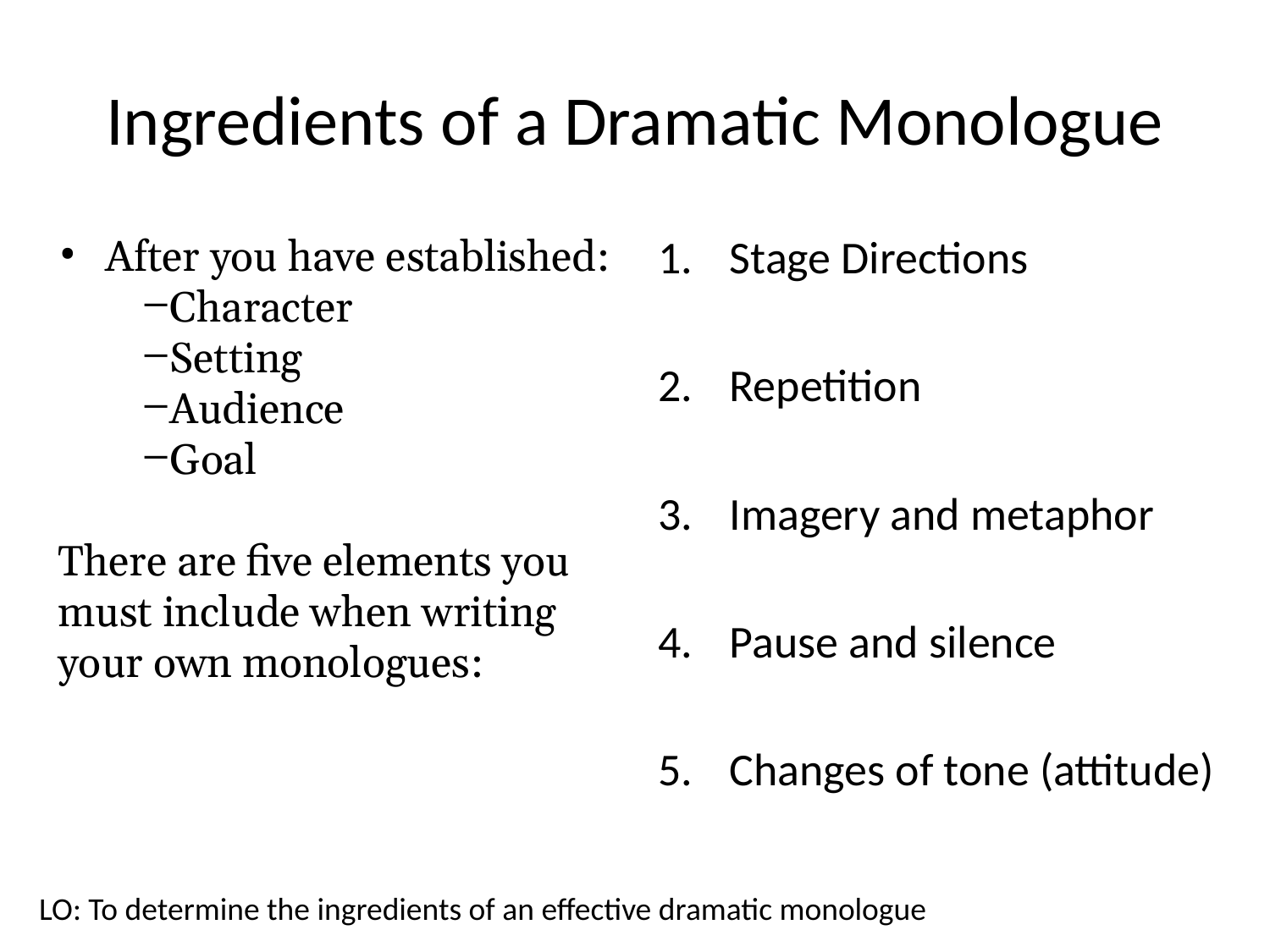

# Ingredients of a Dramatic Monologue
After you have established:
Character
Setting
Audience
Goal

There are five elements you must include when writing your own monologues:
Stage Directions

Repetition

Imagery and metaphor

Pause and silence

Changes of tone (attitude)

LO: To determine the ingredients of an effective dramatic monologue